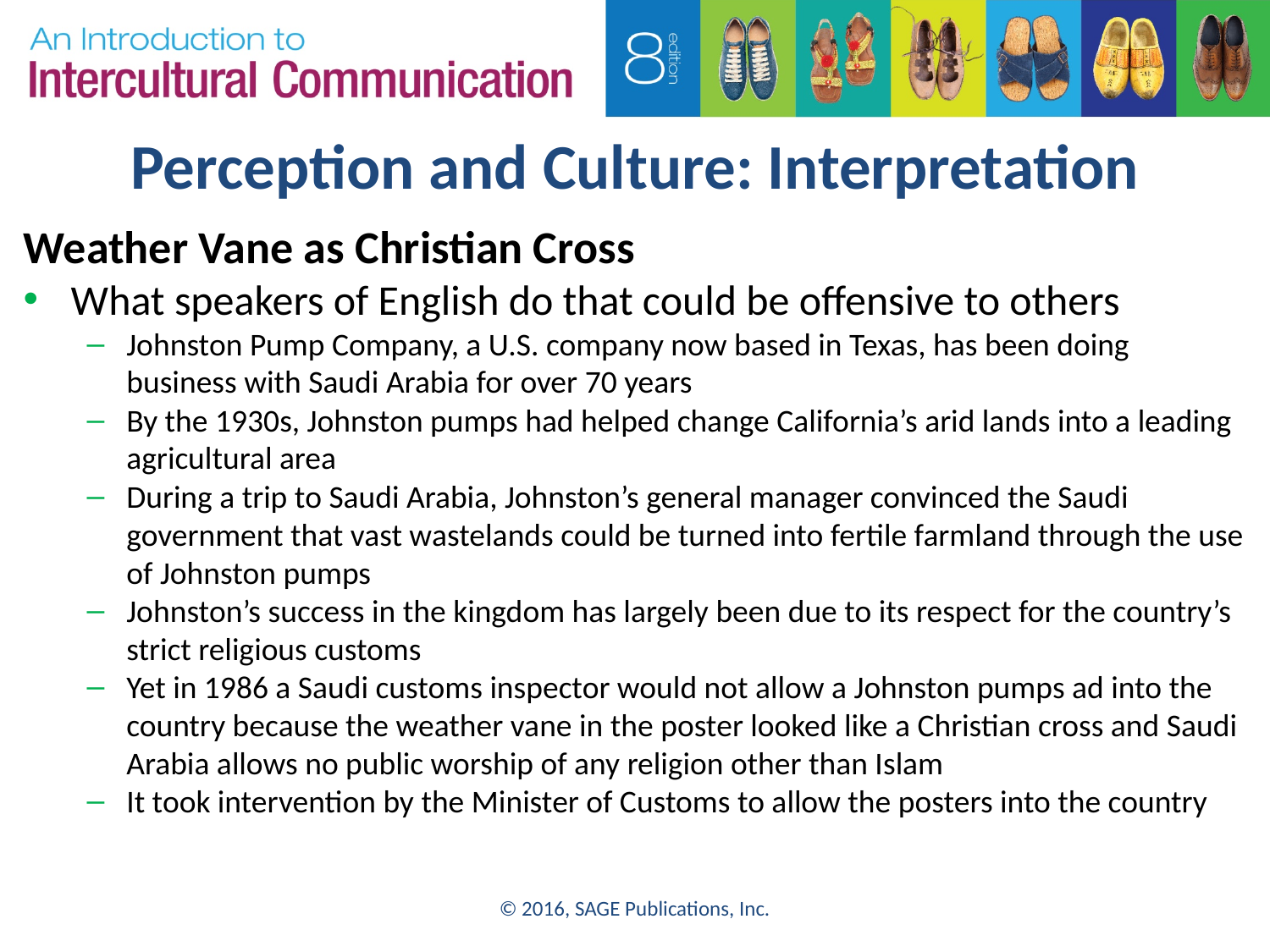

# Perception and Culture: Interpretation
Weather Vane as Christian Cross
What speakers of English do that could be offensive to others
Johnston Pump Company, a U.S. company now based in Texas, has been doing business with Saudi Arabia for over 70 years
By the 1930s, Johnston pumps had helped change California’s arid lands into a leading agricultural area
During a trip to Saudi Arabia, Johnston’s general manager convinced the Saudi government that vast wastelands could be turned into fertile farmland through the use of Johnston pumps
Johnston’s success in the kingdom has largely been due to its respect for the country’s strict religious customs
Yet in 1986 a Saudi customs inspector would not allow a Johnston pumps ad into the country because the weather vane in the poster looked like a Christian cross and Saudi Arabia allows no public worship of any religion other than Islam
It took intervention by the Minister of Customs to allow the posters into the country
© 2016, SAGE Publications, Inc.